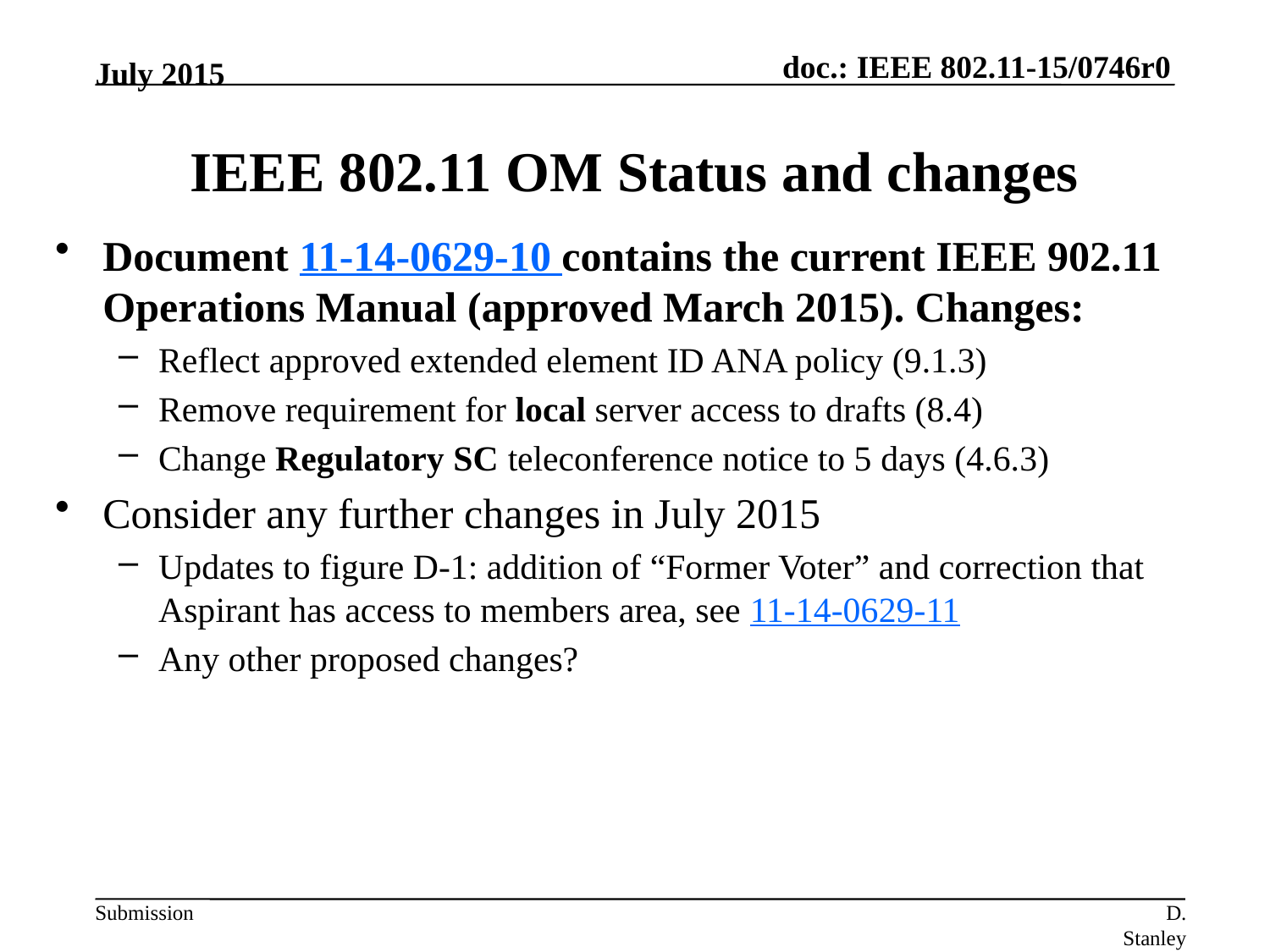

July 2015
# IEEE 802.11 OM Status and changes
Document 11-14-0629-10 contains the current IEEE 902.11 Operations Manual (approved March 2015). Changes:
Reflect approved extended element ID ANA policy (9.1.3)
Remove requirement for local server access to drafts (8.4)
Change Regulatory SC teleconference notice to 5 days (4.6.3)
Consider any further changes in July 2015
Updates to figure D-1: addition of “Former Voter” and correction that Aspirant has access to members area, see 11-14-0629-11
Any other proposed changes?
D. Stanley HP-Aruba Networks